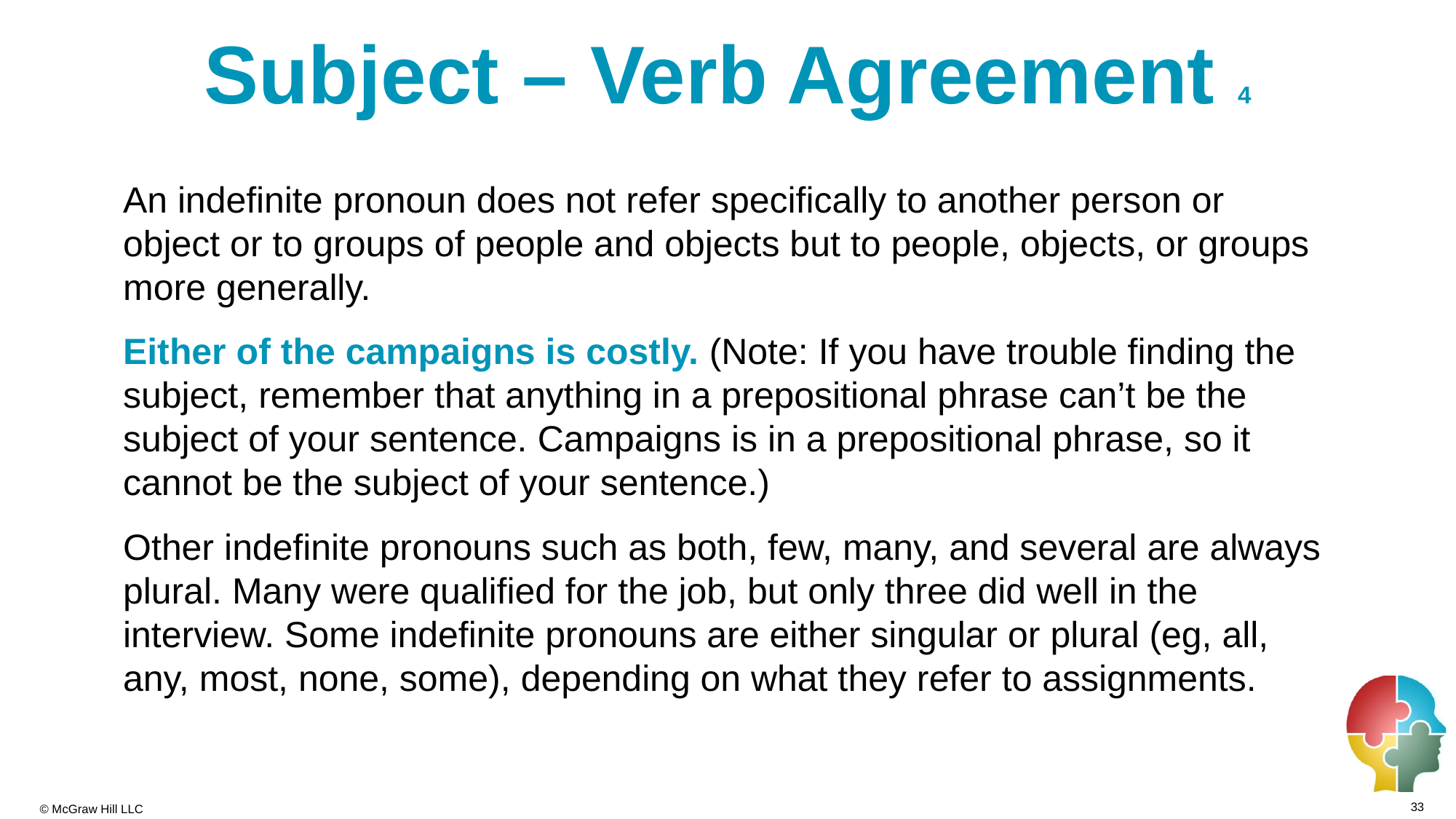

# Subject – Verb Agreement 4
An indefinite pronoun does not refer specifically to another person or object or to groups of people and objects but to people, objects, or groups more generally.
Either of the campaigns is costly. (Note: If you have trouble finding the subject, remember that anything in a prepositional phrase can’t be the subject of your sentence. Campaigns is in a prepositional phrase, so it cannot be the subject of your sentence.)
Other indefinite pronouns such as both, few, many, and several are always plural. Many were qualified for the job, but only three did well in the interview. Some indefinite pronouns are either singular or plural (eg, all, any, most, none, some), depending on what they refer to assignments.
33